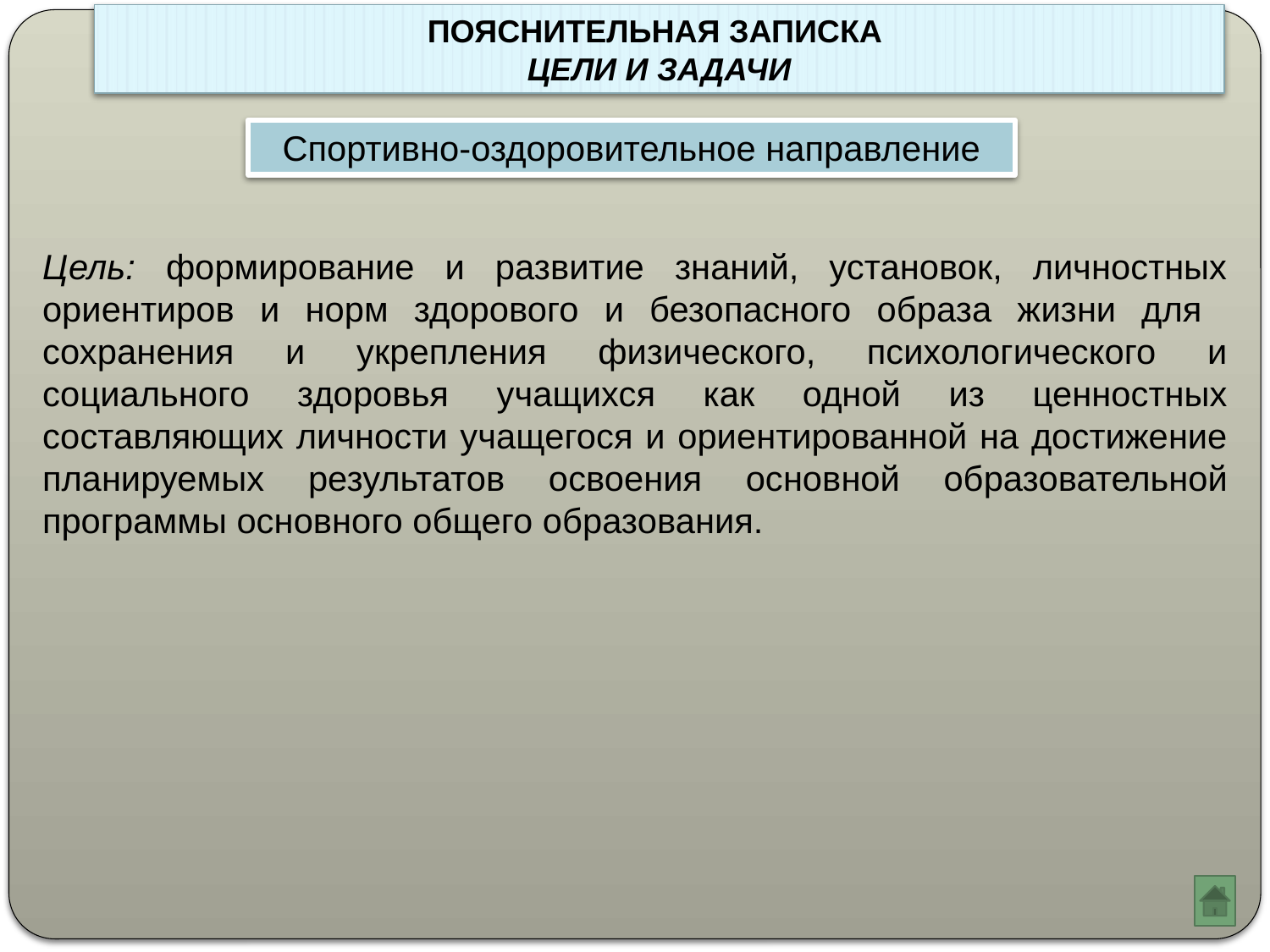

ПОЯСНИТЕЛЬНАЯ ЗАПИСКА
ЦЕЛИ И ЗАДАЧИ
Спортивно-оздоровительное направление
Цель: формирование и развитие знаний, установок, личностных ориентиров и норм здорового и безопасного образа жизни для  сохранения и укрепления физического, психологического и социального здоровья учащихся как одной из ценностных составляющих личности учащегося и ориентированной на достижение планируемых результатов освоения основной образовательной программы основного общего образования.